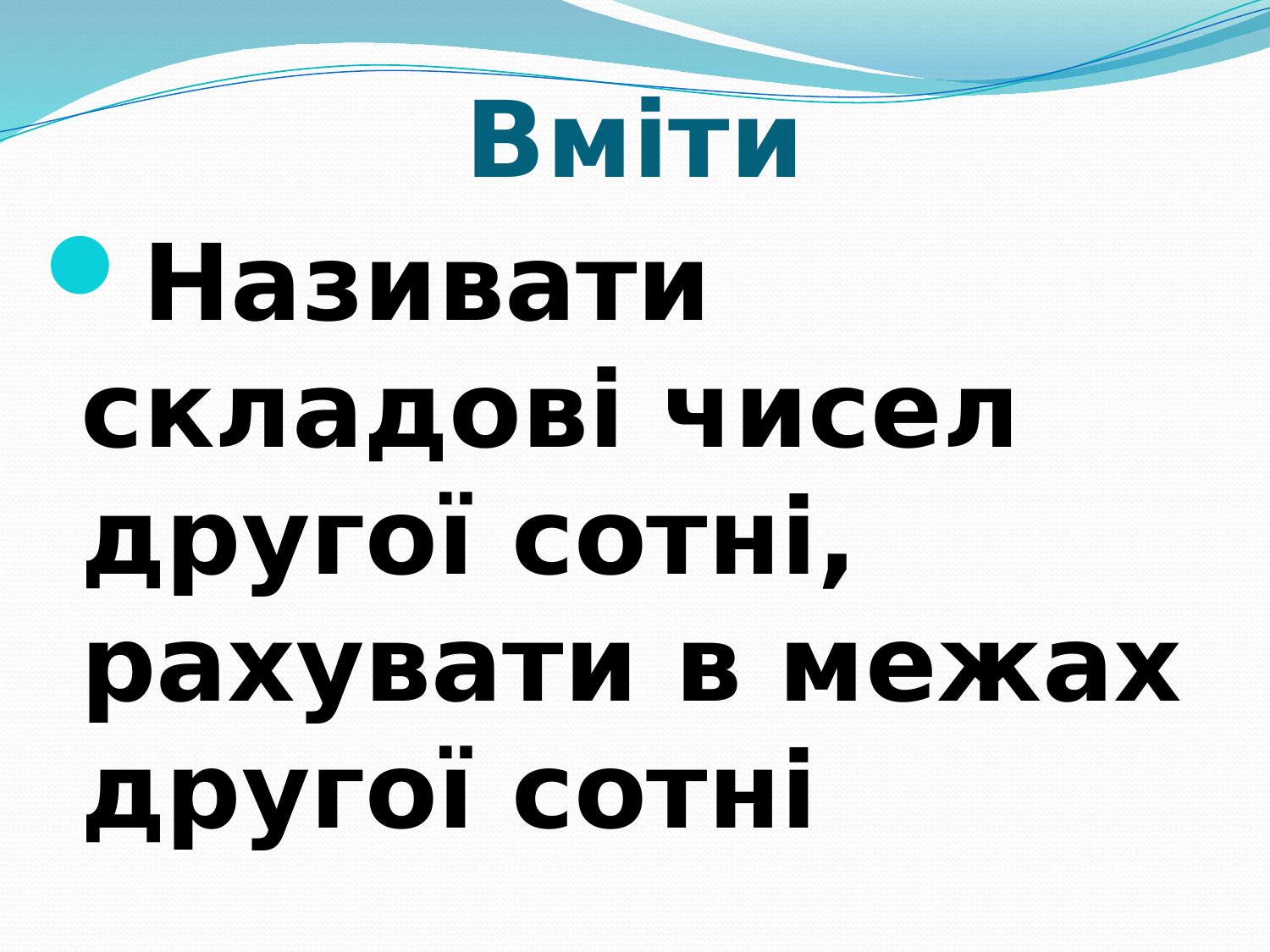

# Вміти
Називати складові чисел другої сотні, рахувати в межах другої сотні